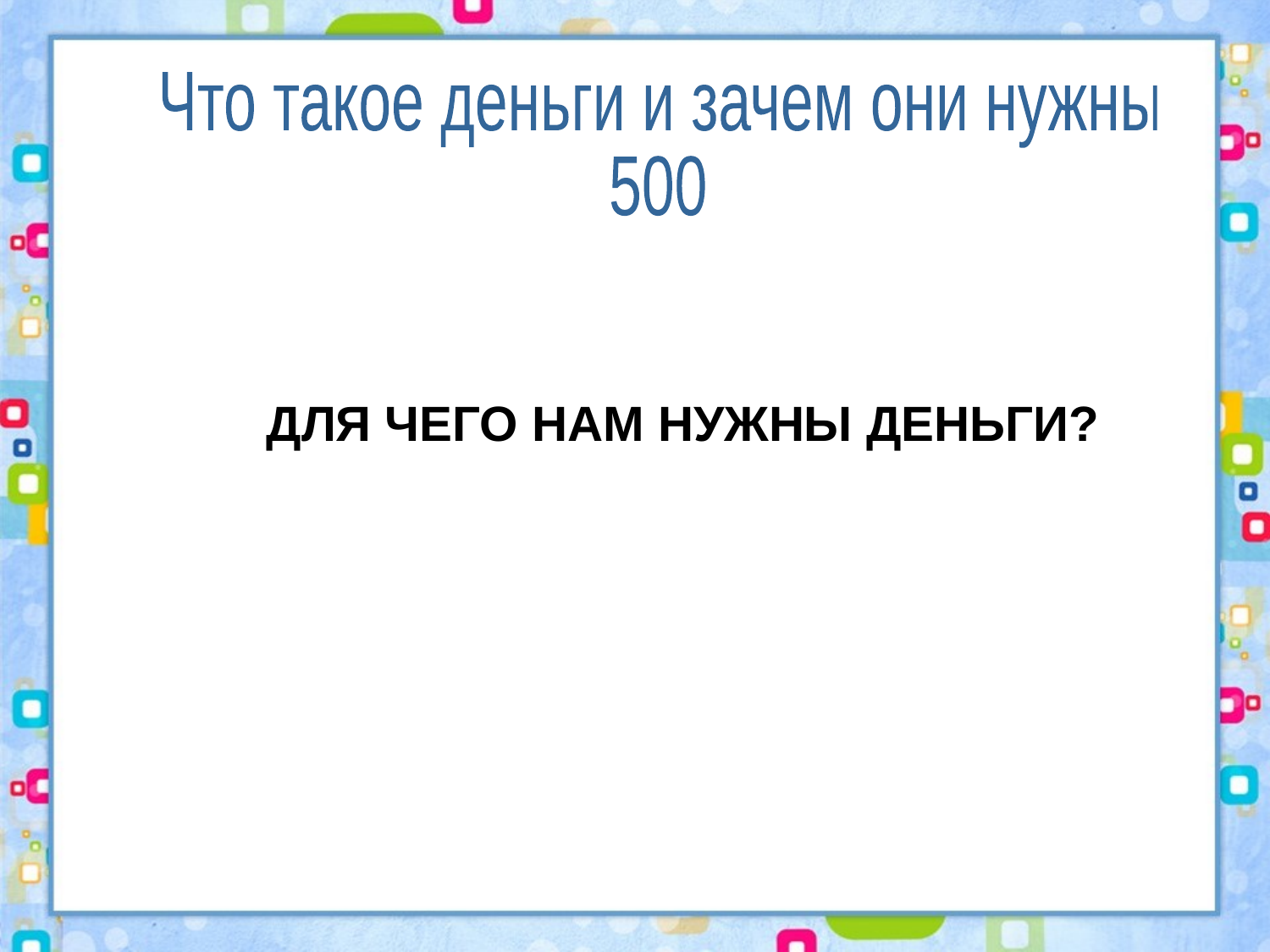

Что такое деньги и зачем они нужны
500
ДЛЯ ЧЕГО НАМ НУЖНЫ ДЕНЬГИ?